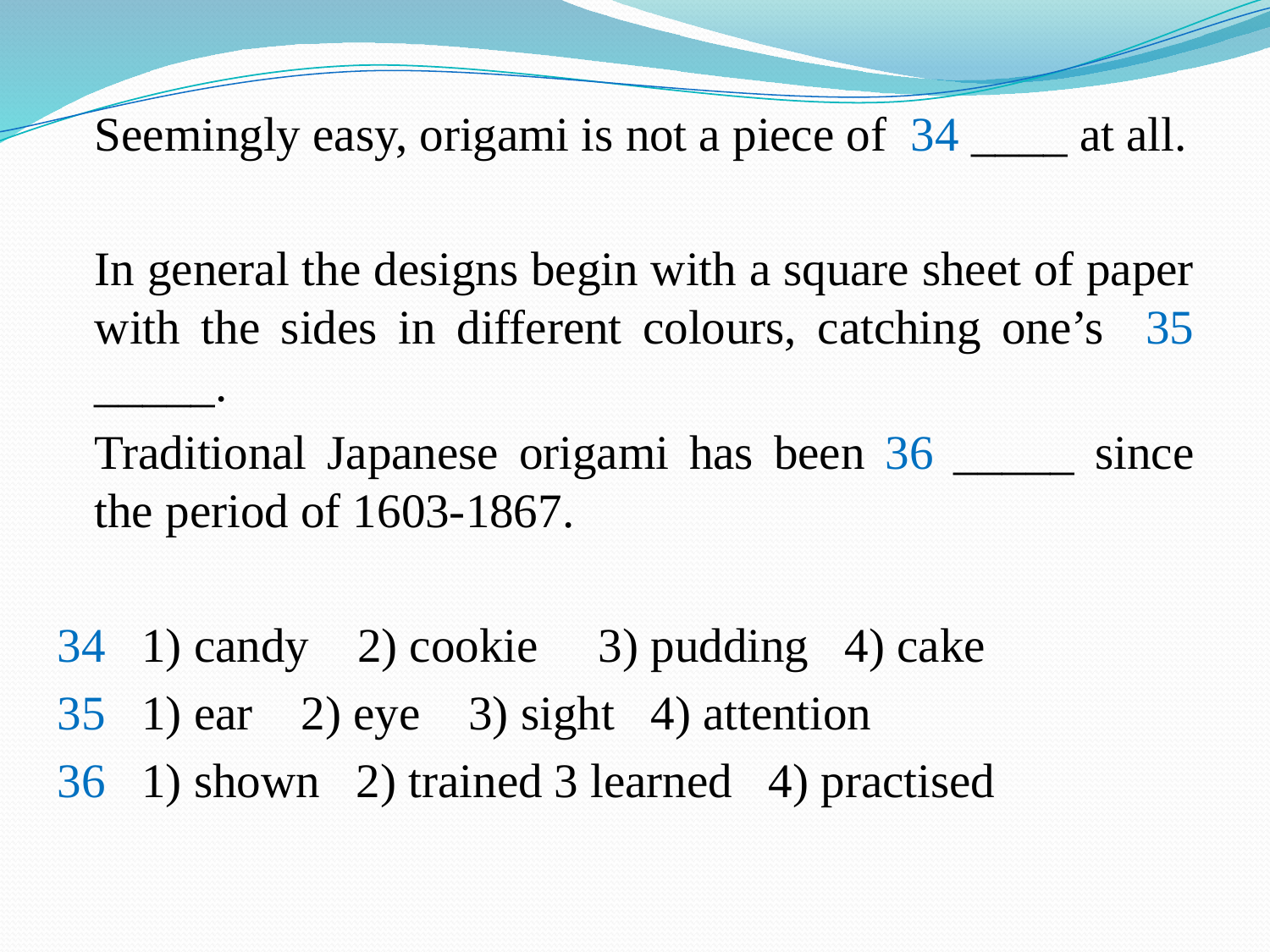

Seemingly easy, origami is not a piece of  34 ____ at all.

		In general the designs begin with a square sheet of paper with the sides in different colours, catching one’s  35 _____.
		Traditional Japanese origami has been 36 _____ since the period of 1603-1867.

34   1) candy    2) cookie     3) pudding   4) cake
35   1) ear    2) eye    3) sight   4) attention
36   1) shown   2) trained 3 learned   4) practised
#